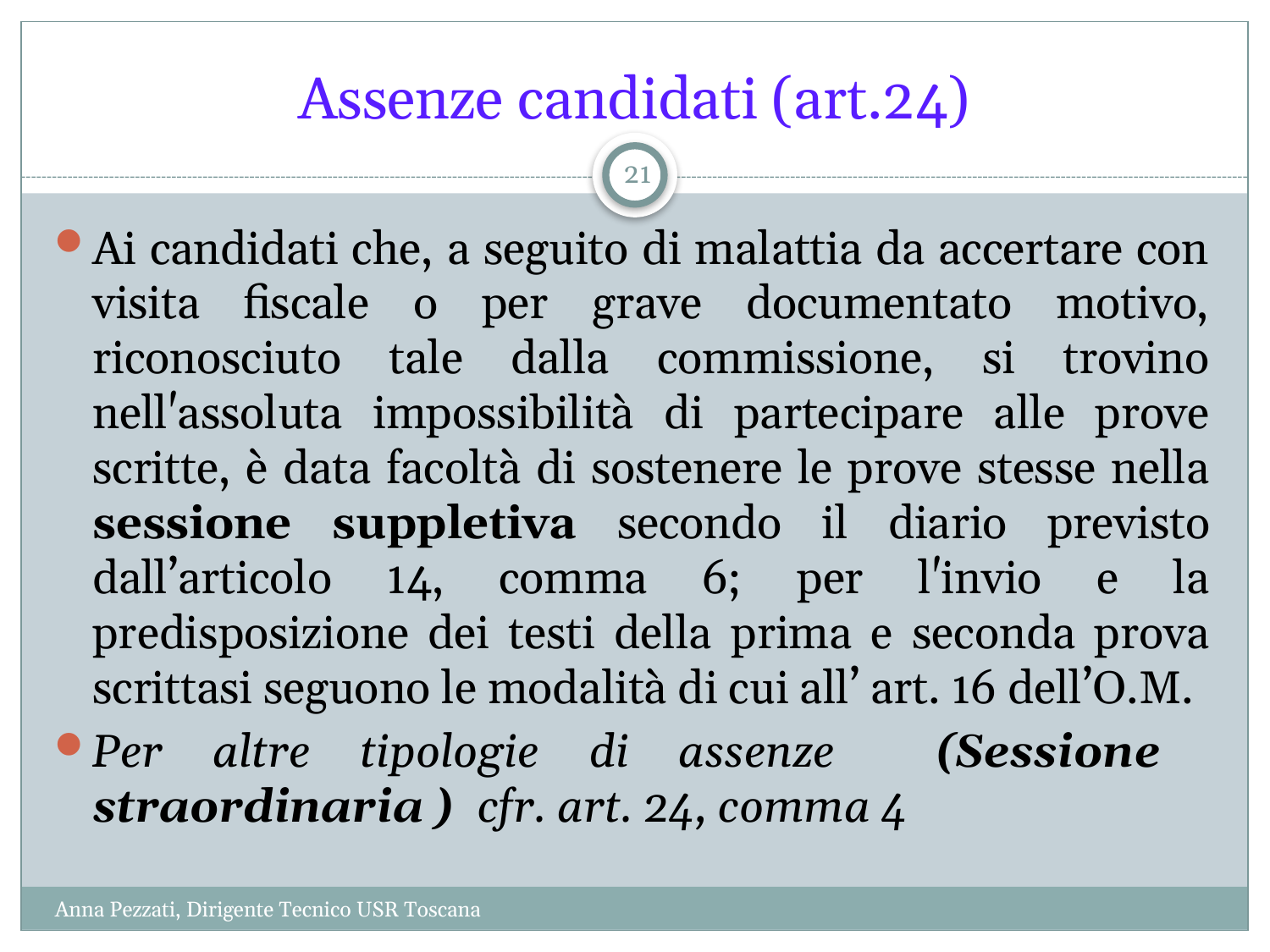

# Assenze candidati (art.24)
21
Ai candidati che, a seguito di malattia da accertare con visita fiscale o per grave documentato motivo, riconosciuto tale dalla commissione, si trovino nell'assoluta impossibilità di partecipare alle prove scritte, è data facoltà di sostenere le prove stesse nella sessione suppletiva secondo il diario previsto dall’articolo 14, comma 6; per l'invio e la predisposizione dei testi della prima e seconda prova scrittasi seguono le modalità di cui all’ art. 16 dell’O.M.
Per altre tipologie di assenze  (Sessione  straordinaria )  cfr. art. 24, comma 4
Anna Pezzati, Dirigente Tecnico USR Toscana